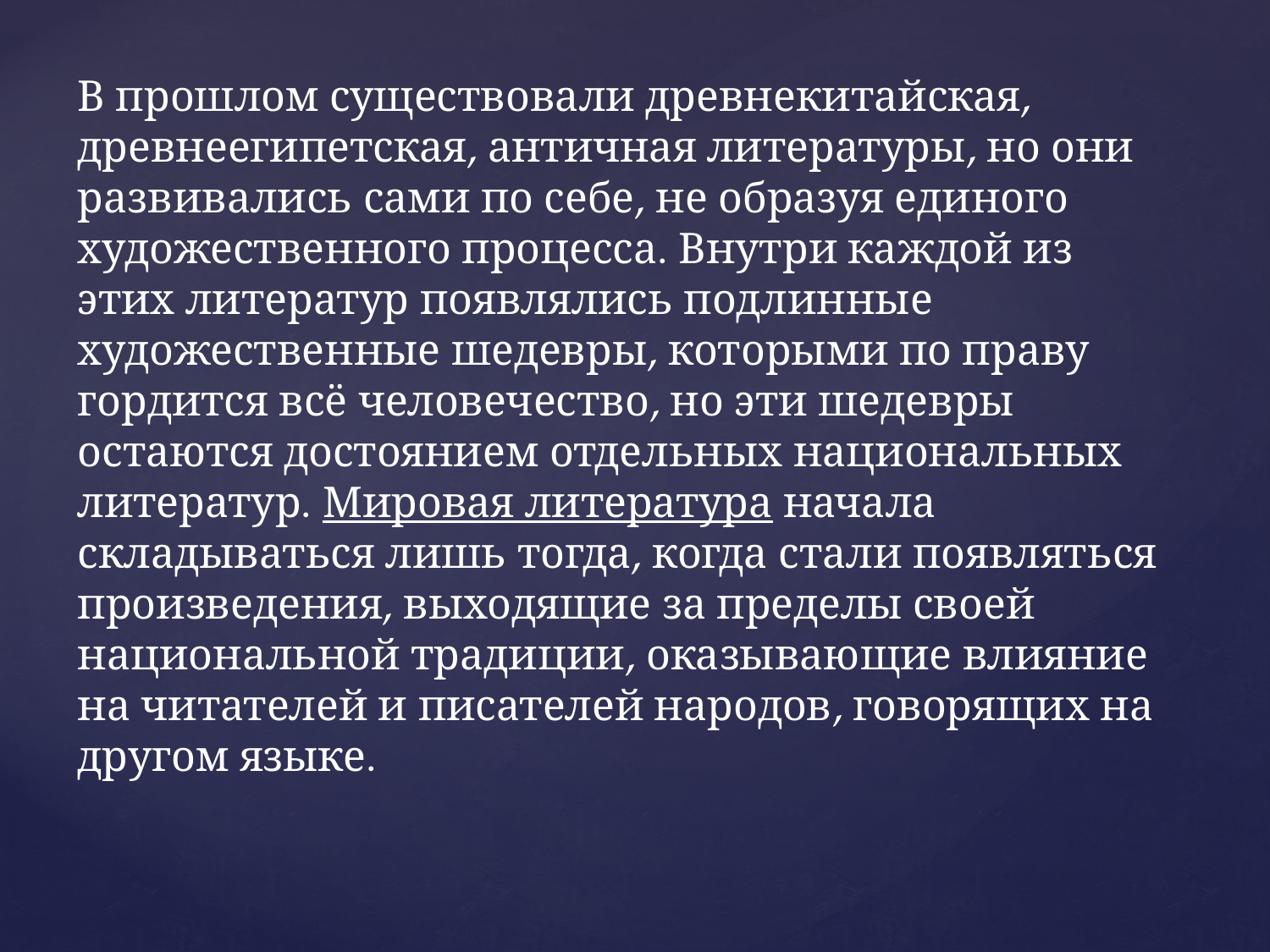

# В прошлом существовали древнекитайская, древнеегипетская, античная литературы, но они развивались сами по себе, не образуя единого художественного процесса. Внутри каждой из этих литератур появлялись подлинные художественные шедевры, которыми по праву гордится всё человечество, но эти шедевры остаются достоянием отдельных национальных литератур. Мировая литература начала складываться лишь тогда, когда стали появляться произведения, выходящие за пределы своей национальной традиции, оказывающие влияние на читателей и писателей народов, говорящих на другом языке.